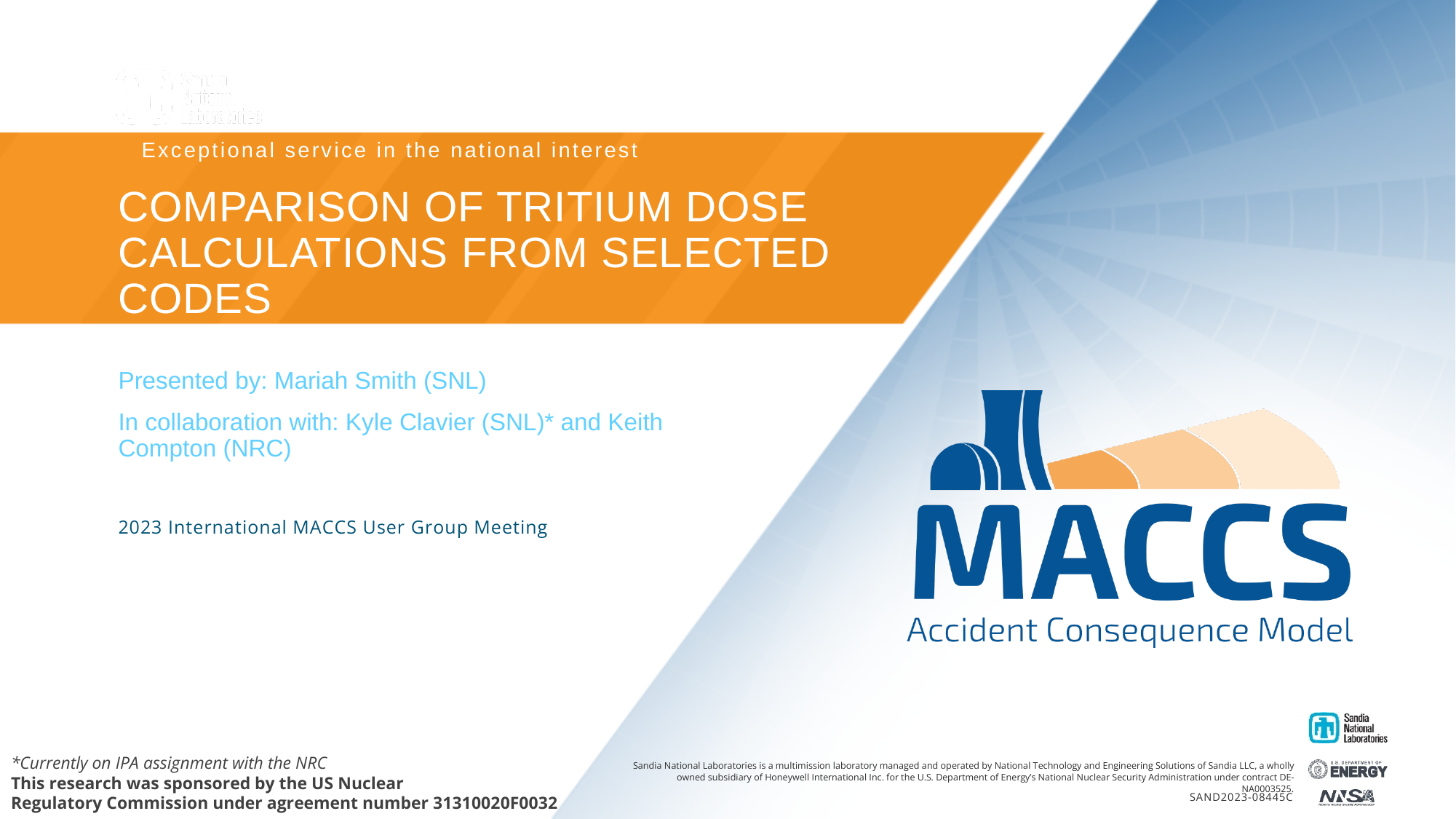

# Comparison of Tritium DOSE Calculations FROM Selected Codes
Presented by: Mariah Smith (SNL)
In collaboration with: Kyle Clavier (SNL)* and Keith Compton (NRC)

2023 International MACCS User Group Meeting

*Currently on IPA assignment with the NRC
This research was sponsored by the US Nuclear Regulatory Commission under agreement number 31310020F0032
SAND2023-08445C